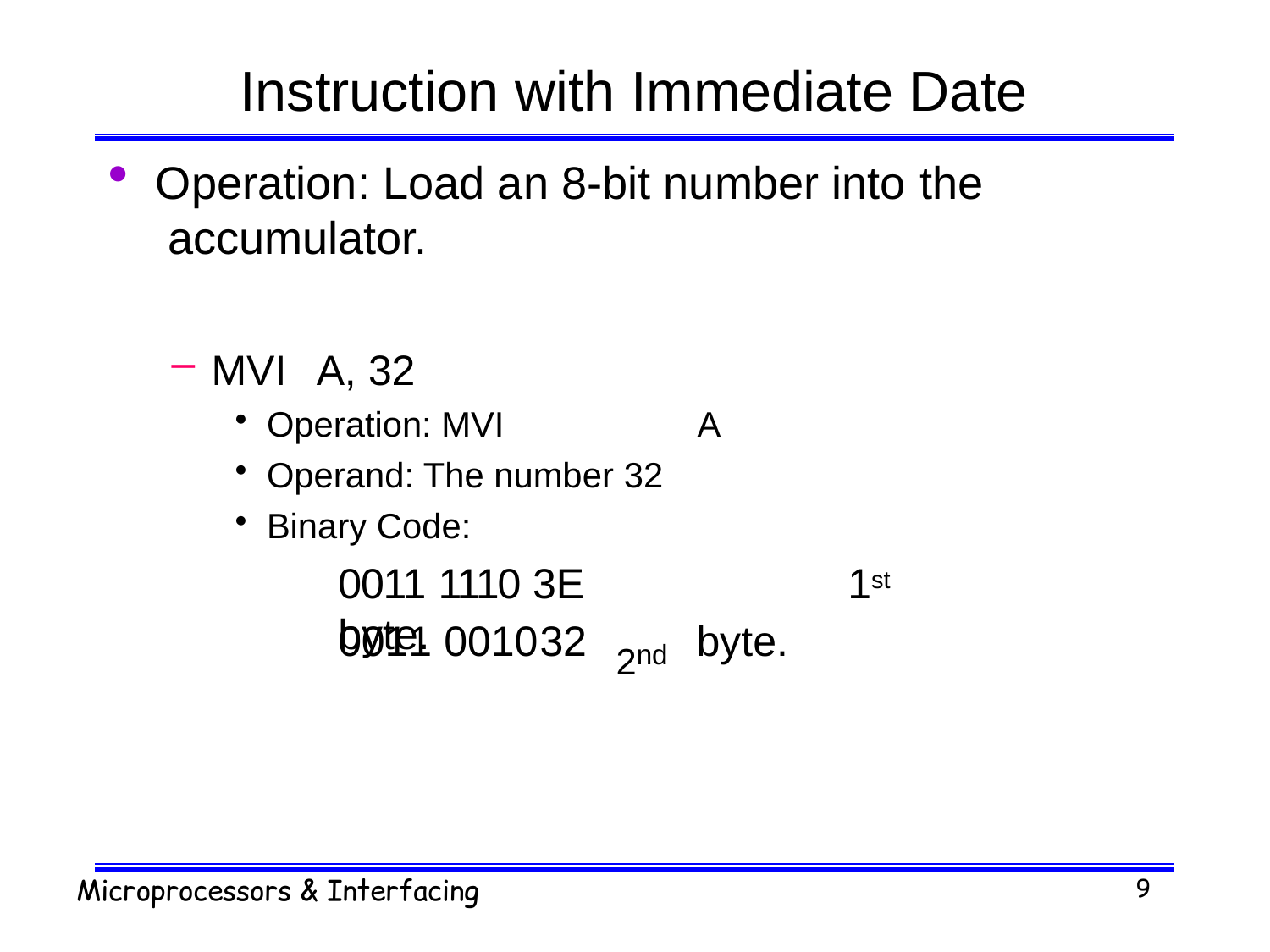

# Instruction with Immediate Date
Operation: Load an 8-bit number into the  accumulator.

MVI	A, 32
Operation: MVI	A
Operand: The number 32
Binary Code:
0011 1110 3E	1st	byte.
2nd
0011 001032	byte.
Microprocessors & Interfacing
9